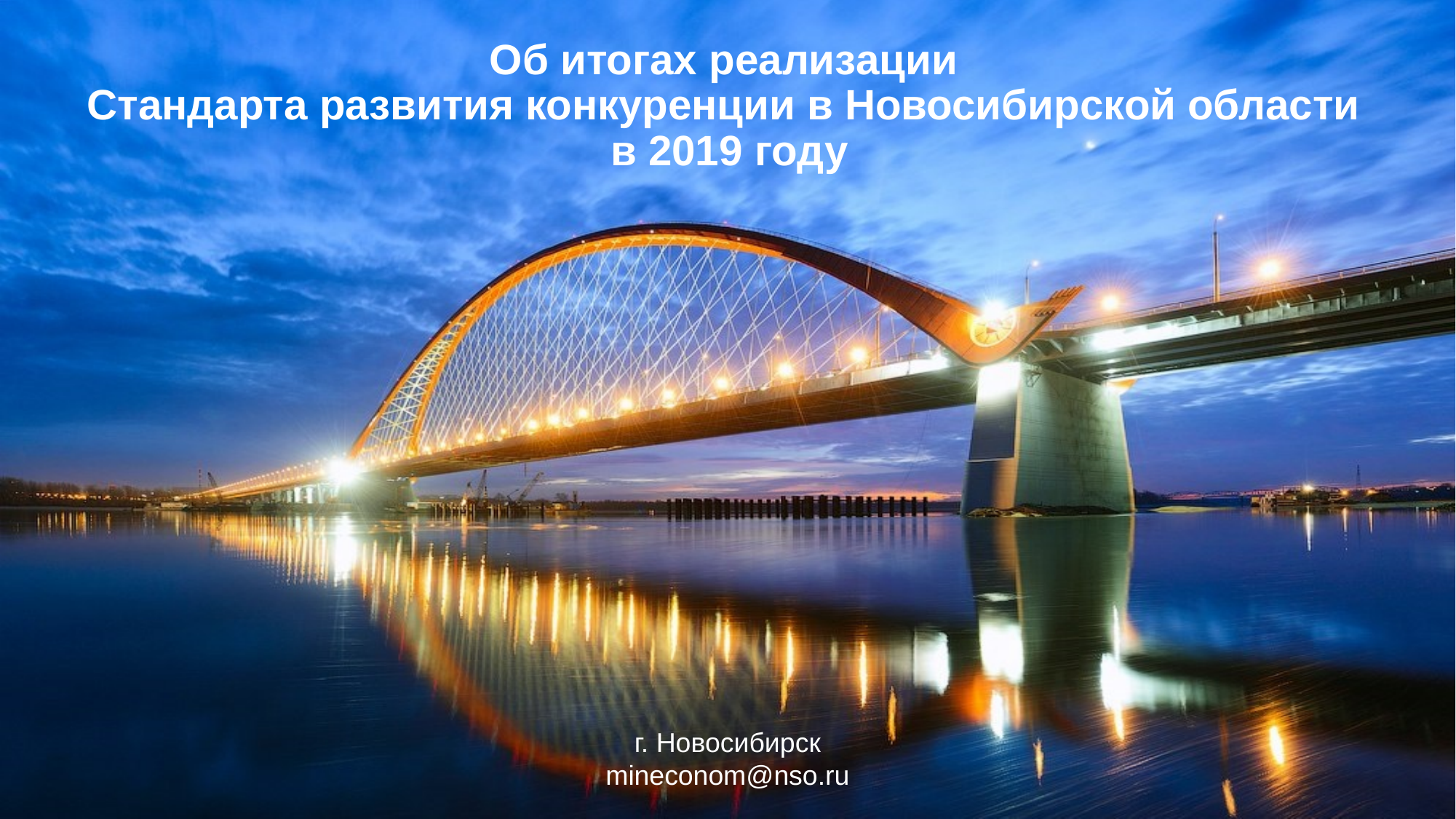

# Об итогах реализации Стандарта развития конкуренции в Новосибирской области в 2019 году
г. Новосибирск
mineconom@nso.ru